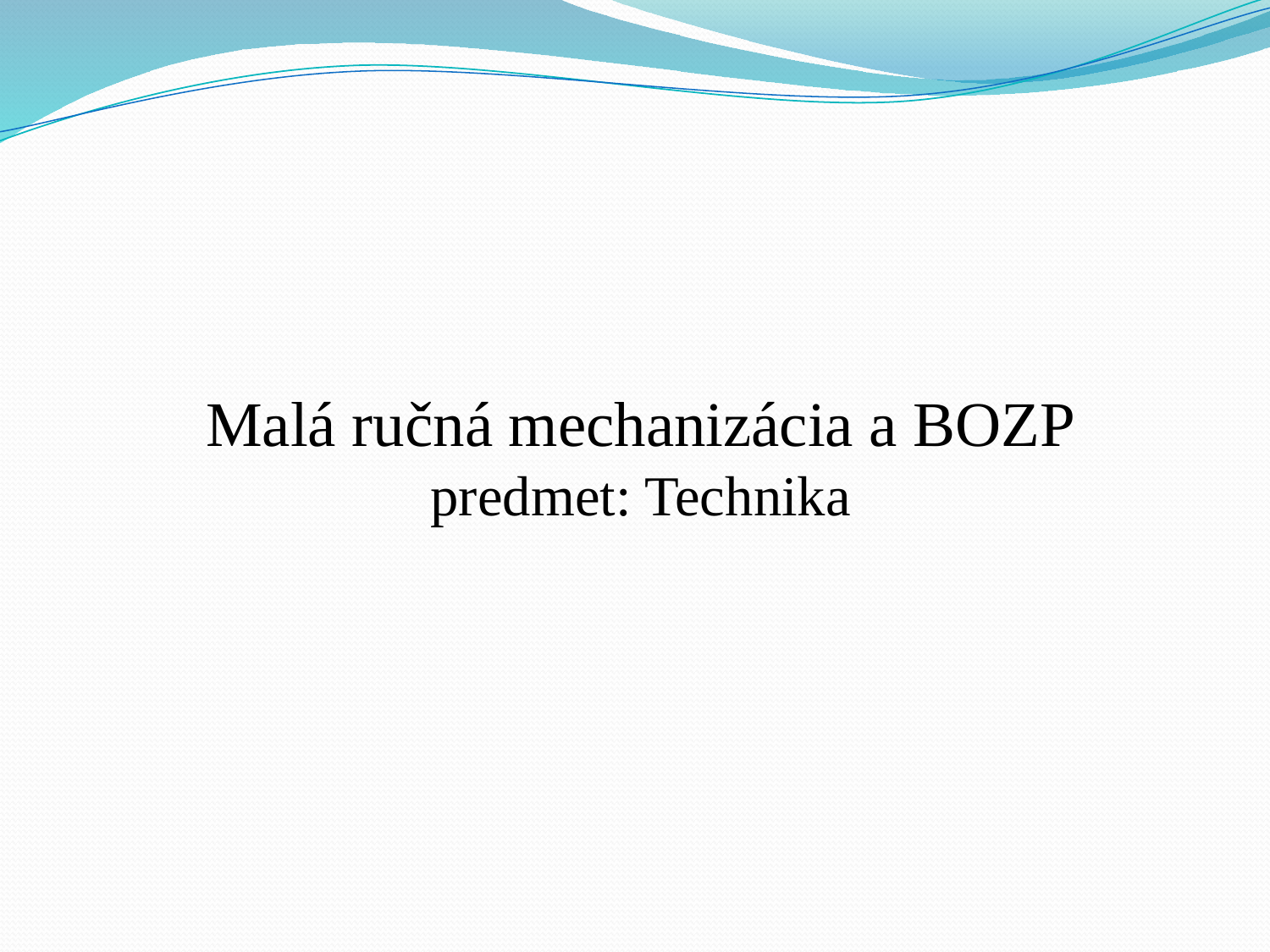

Malá ručná mechanizácia a BOZP
predmet: Technika